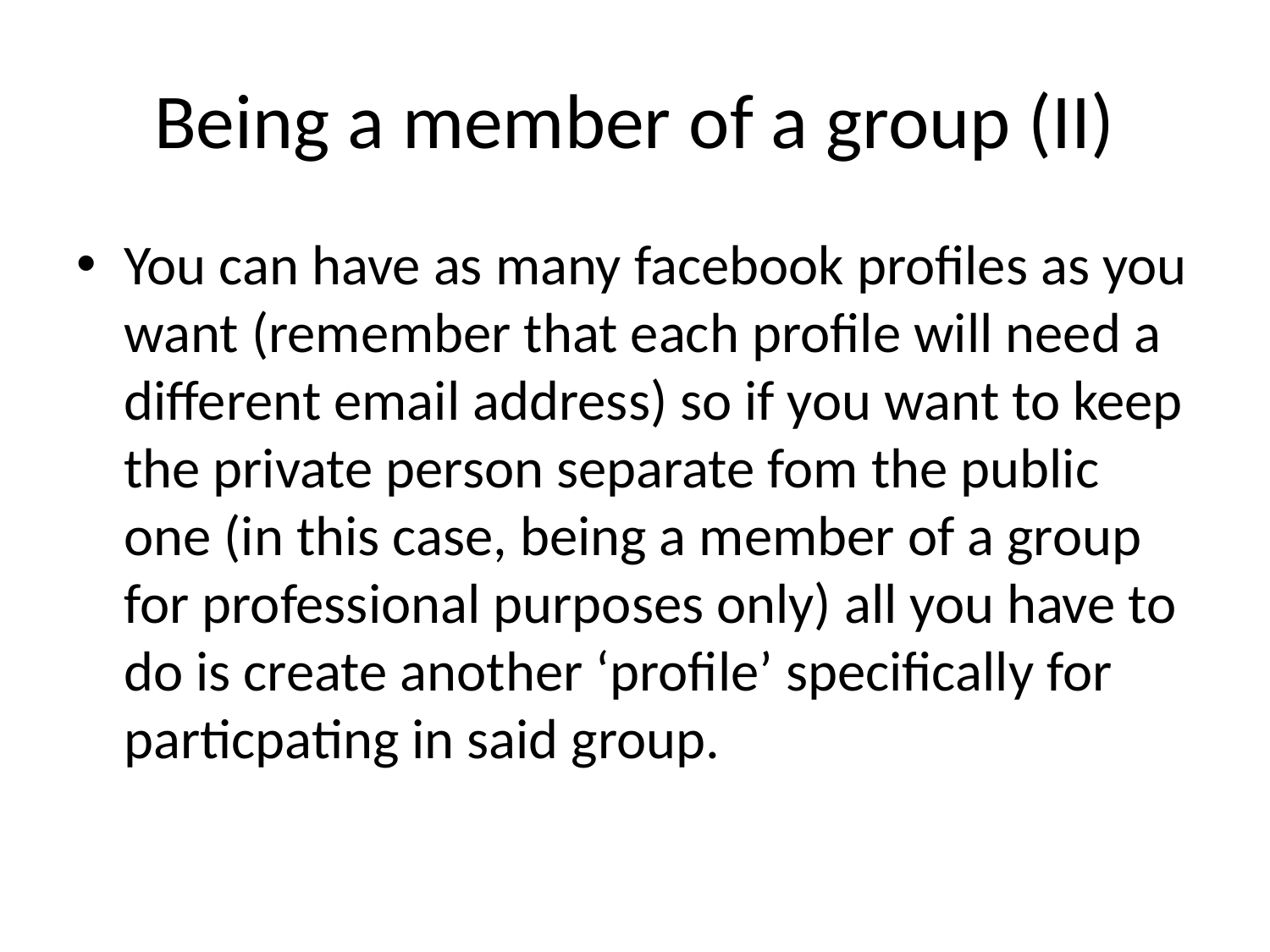

# Being a member of a group (II)
You can have as many facebook profiles as you want (remember that each profile will need a different email address) so if you want to keep the private person separate fom the public one (in this case, being a member of a group for professional purposes only) all you have to do is create another ‘profile’ specifically for particpating in said group.